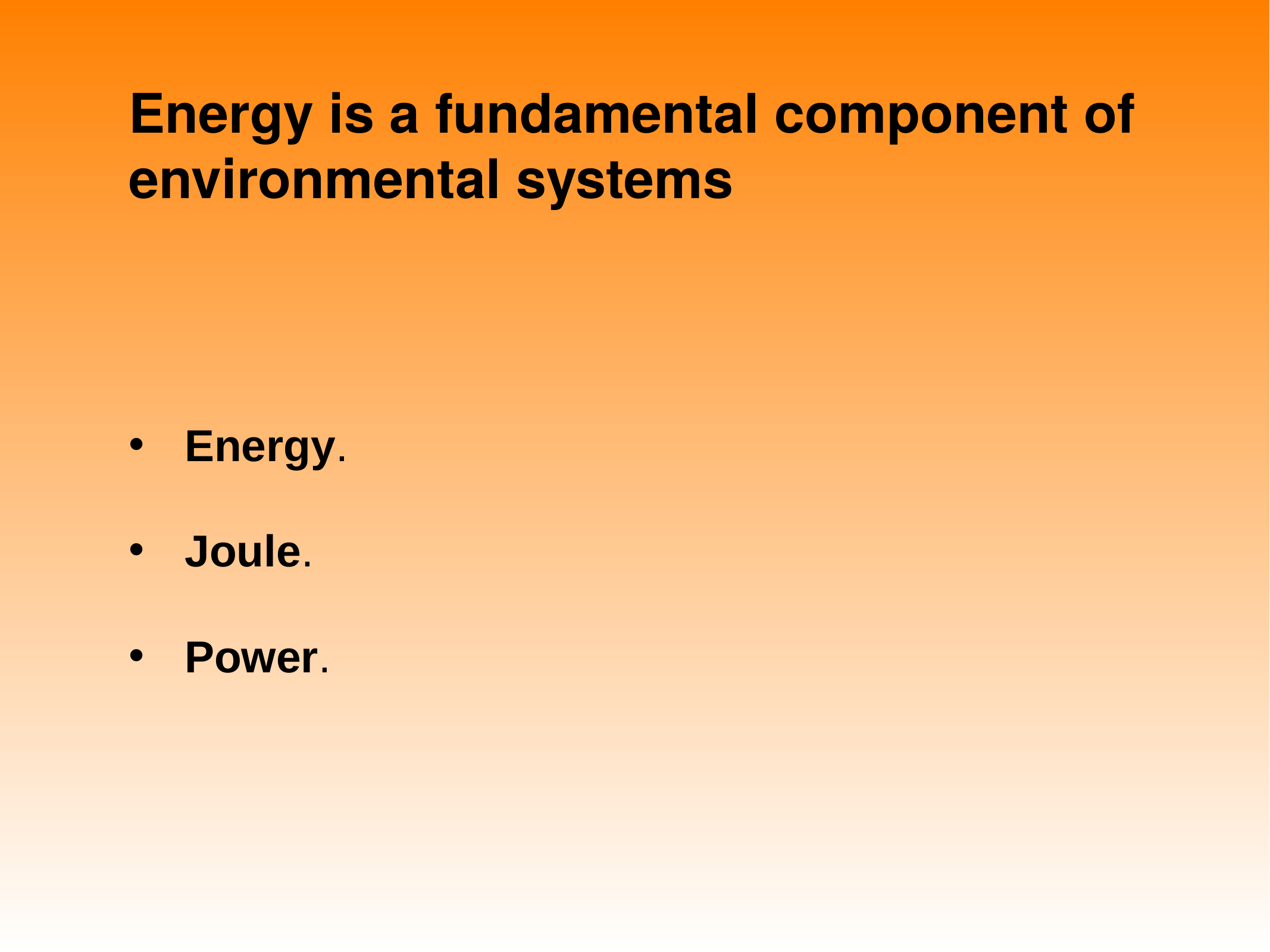

# Energy is a fundamental component of environmental systems
Energy.
Joule.
Power.